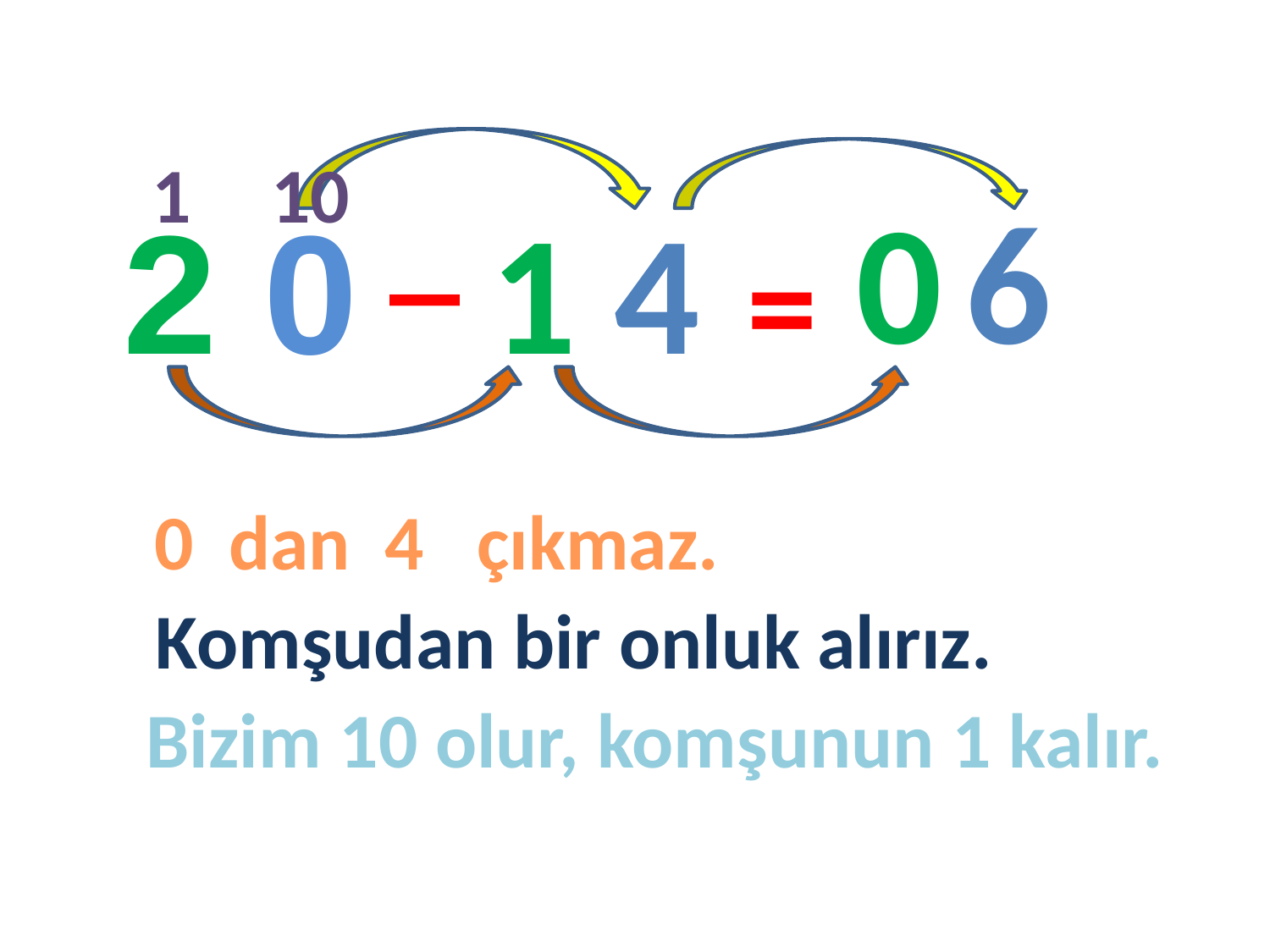

1
10
_

0
6
2 0
1 4
=

0  dan  4   çıkmaz.
Komşudan bir onluk alırız.
Bizim 10 olur, komşunun 1 kalır.